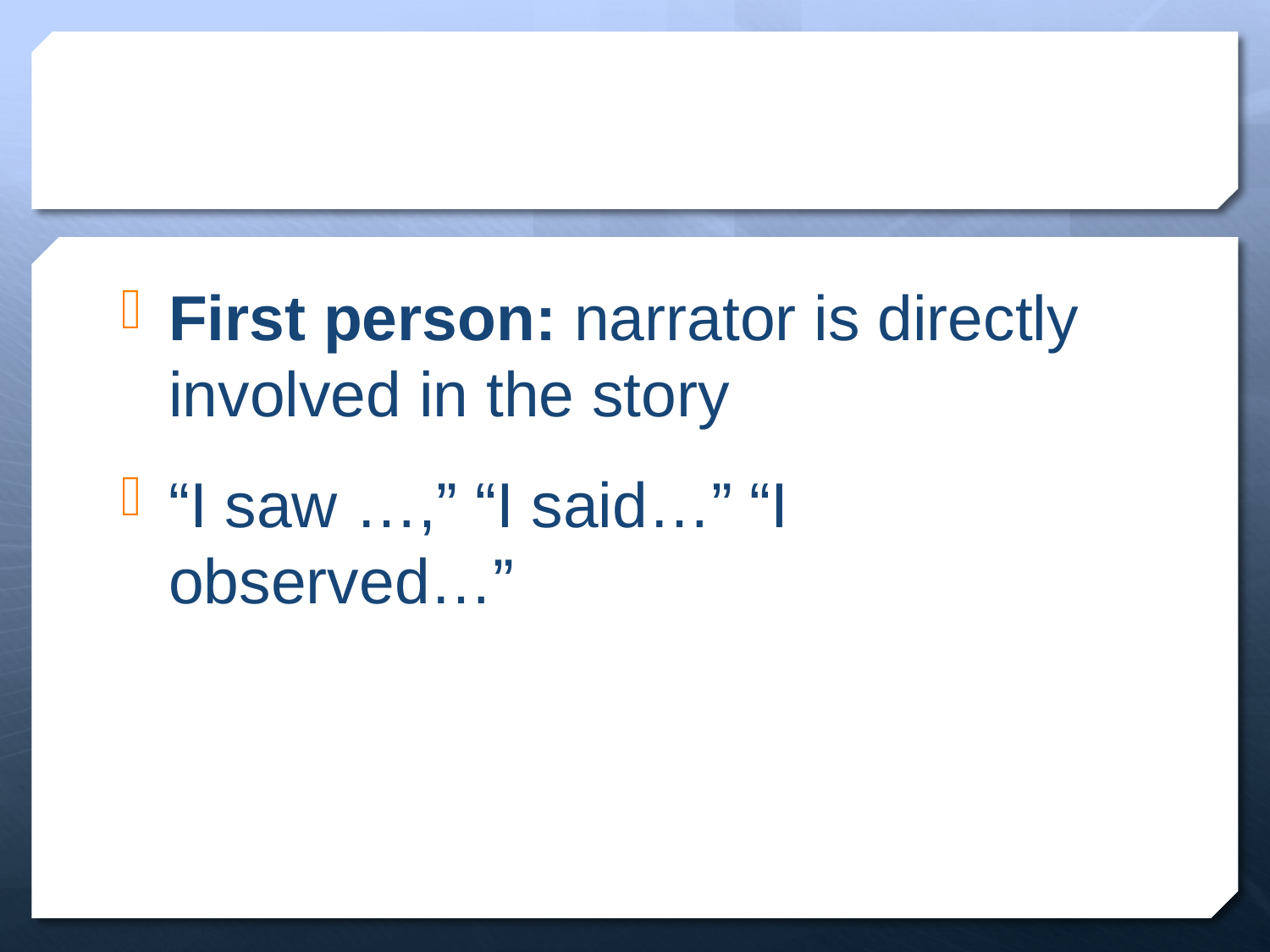

#
First person: narrator is directly involved in the story
“I saw …,” “I said…” “I observed…”